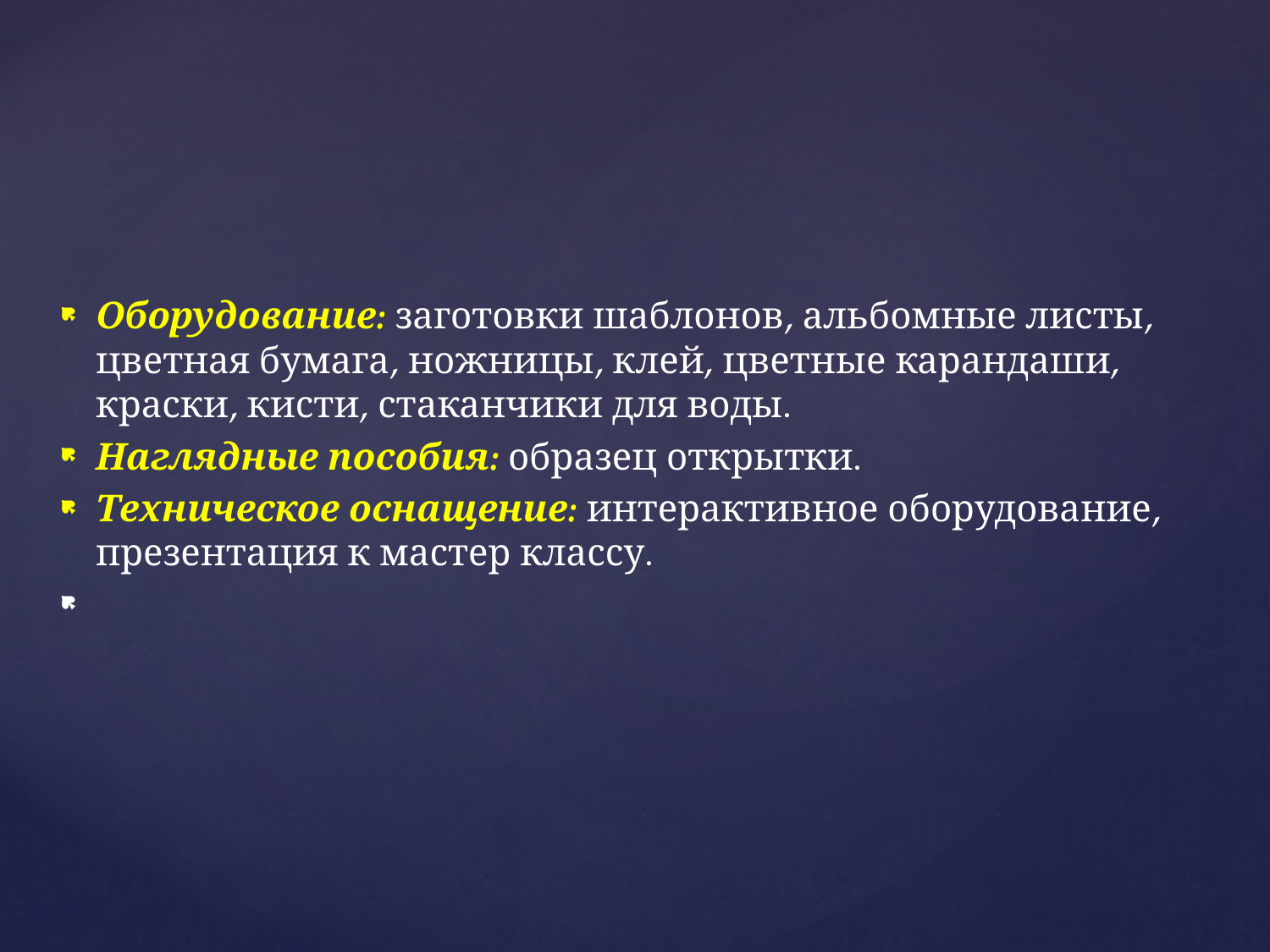

Оборудование: заготовки шаблонов, альбомные листы, цветная бумага, ножницы, клей, цветные карандаши, краски, кисти, стаканчики для воды.
Наглядные пособия: образец открытки.
Техническое оснащение: интерактивное оборудование, презентация к мастер классу.